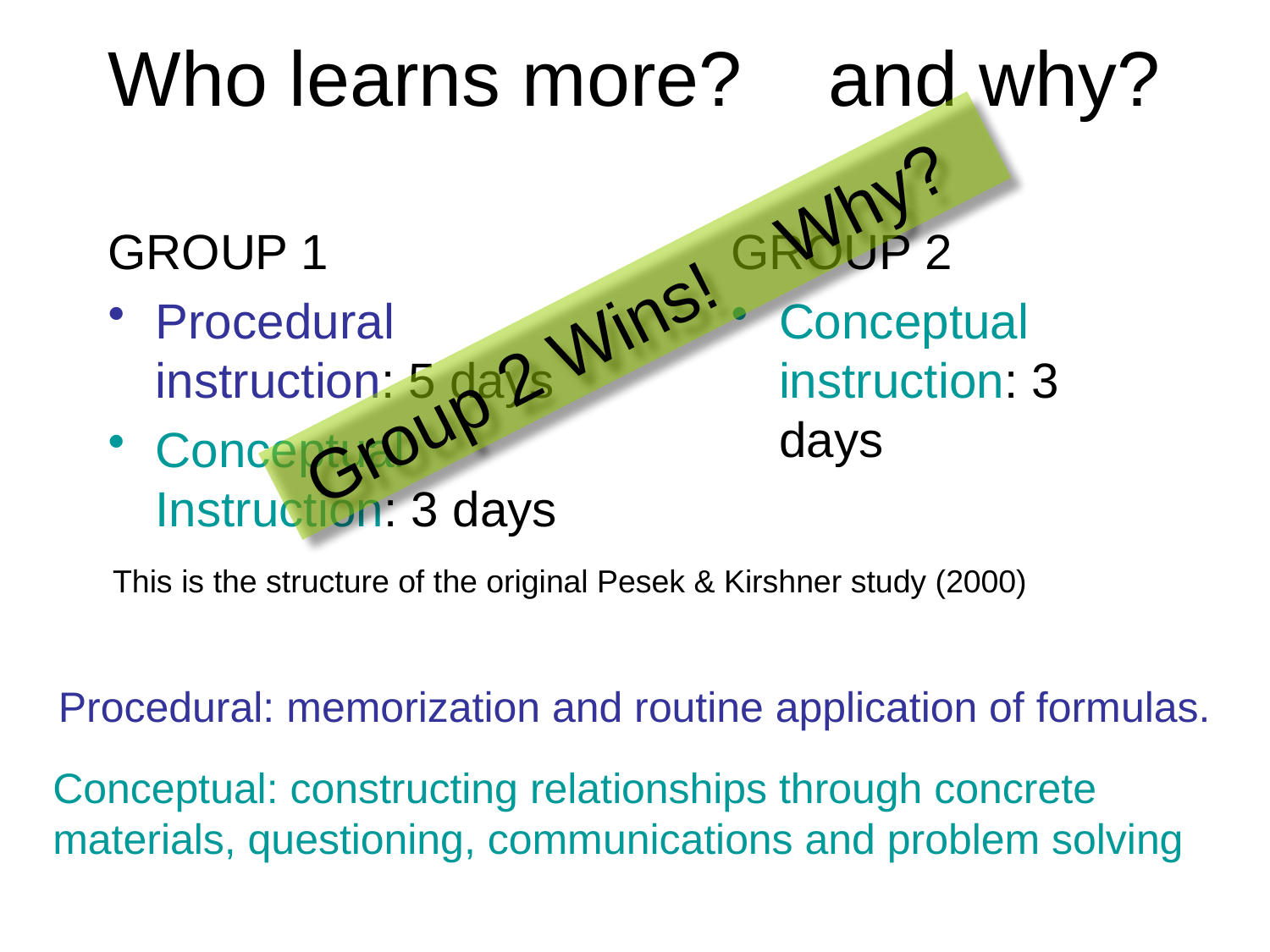

# Who learns more?    and why?
GROUP 1
Procedural instruction: 5 days
Conceptual Instruction: 3 days
GROUP 2
Conceptual  instruction: 3 days
 Group 2 Wins!    Why?
This is the structure of the original Pesek & Kirshner study (2000)
Procedural: memorization and routine application of formulas.
Conceptual: constructing relationships through concrete materials, questioning, communications and problem solving